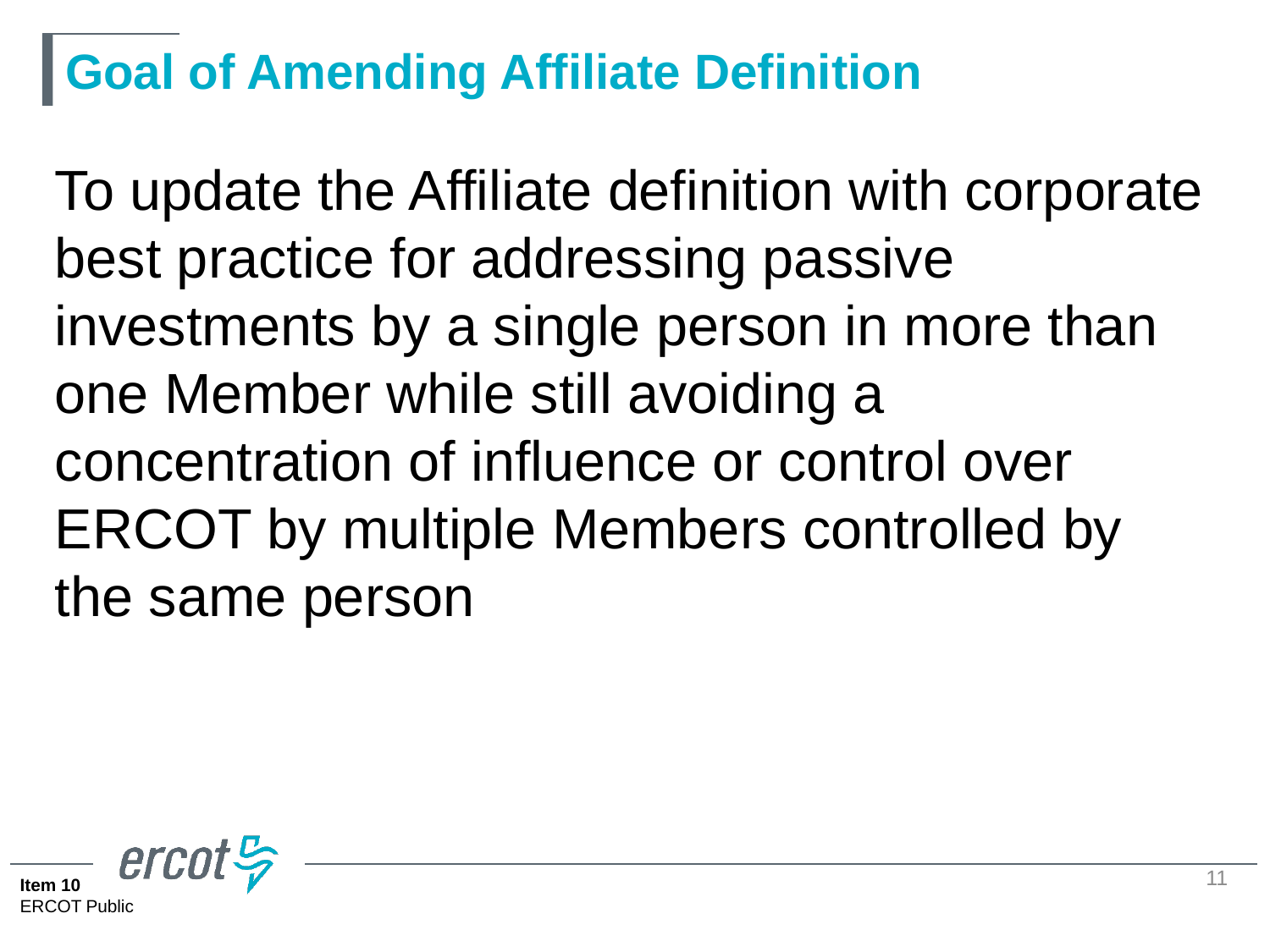

# Goal of Amending Affiliate Definition
To update the Affiliate definition with corporate best practice for addressing passive investments by a single person in more than one Member while still avoiding a concentration of influence or control over ERCOT by multiple Members controlled by the same person

11